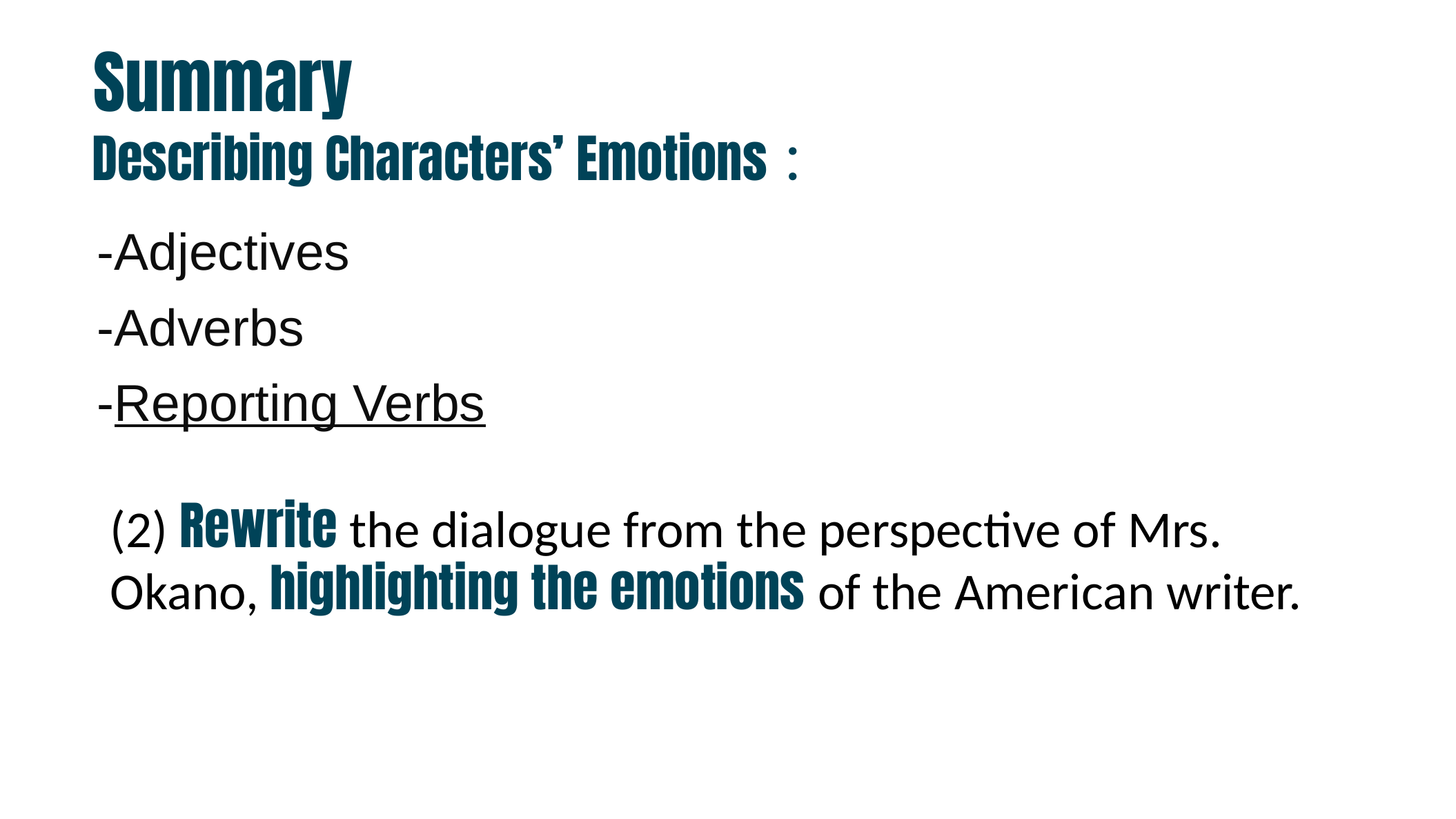

Summary
Describing Characters’ Emotions：
-Adjectives
-Adverbs
-Reporting Verbs
(2) Rewrite the dialogue from the perspective of Mrs. Okano, highlighting the emotions of the American writer.